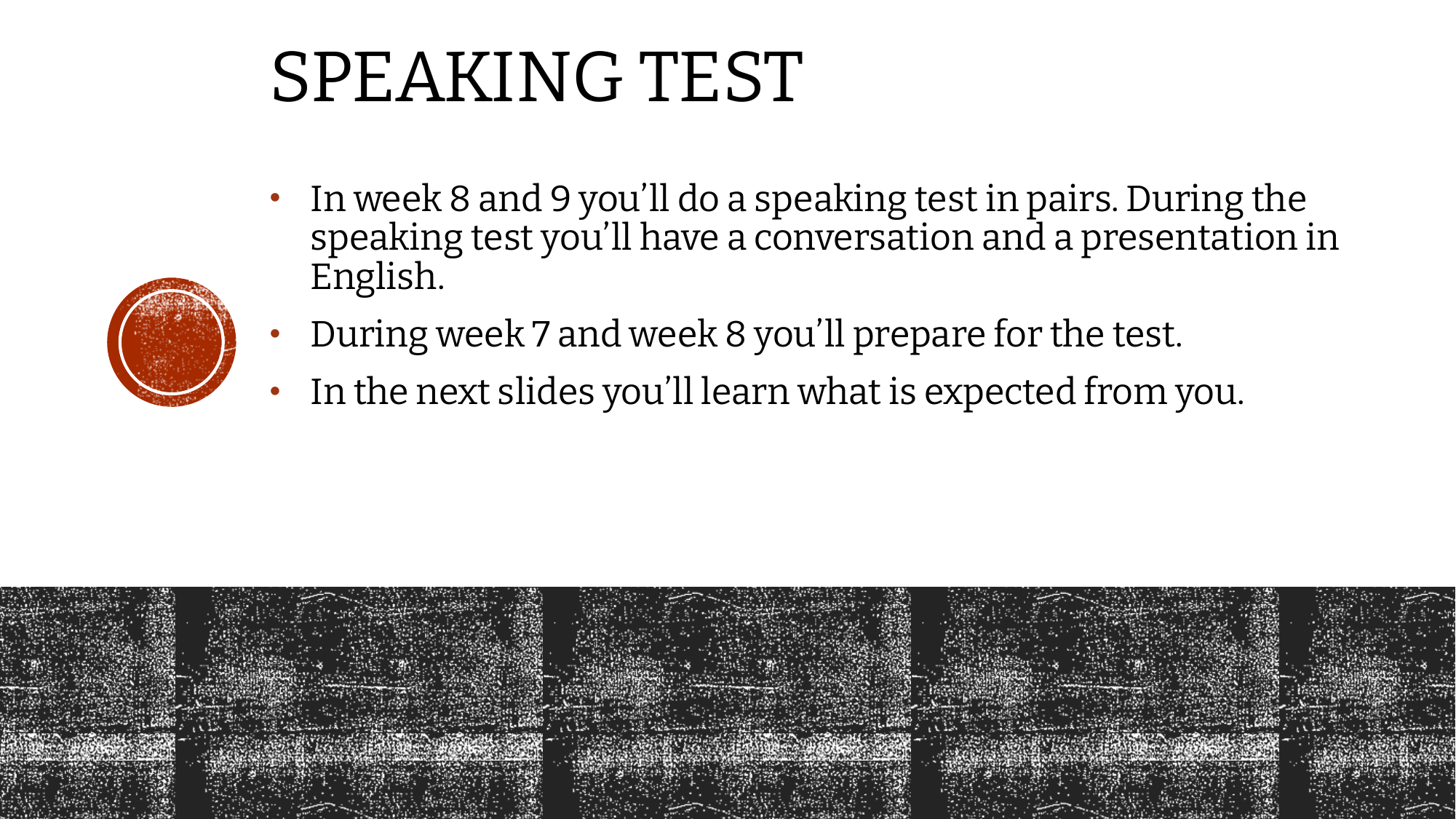

# Speaking test
In week 8 and 9 you’ll do a speaking test in pairs. During the speaking test you’ll have a conversation and a presentation in English.
During week 7 and week 8 you’ll prepare for the test.
In the next slides you’ll learn what is expected from you.